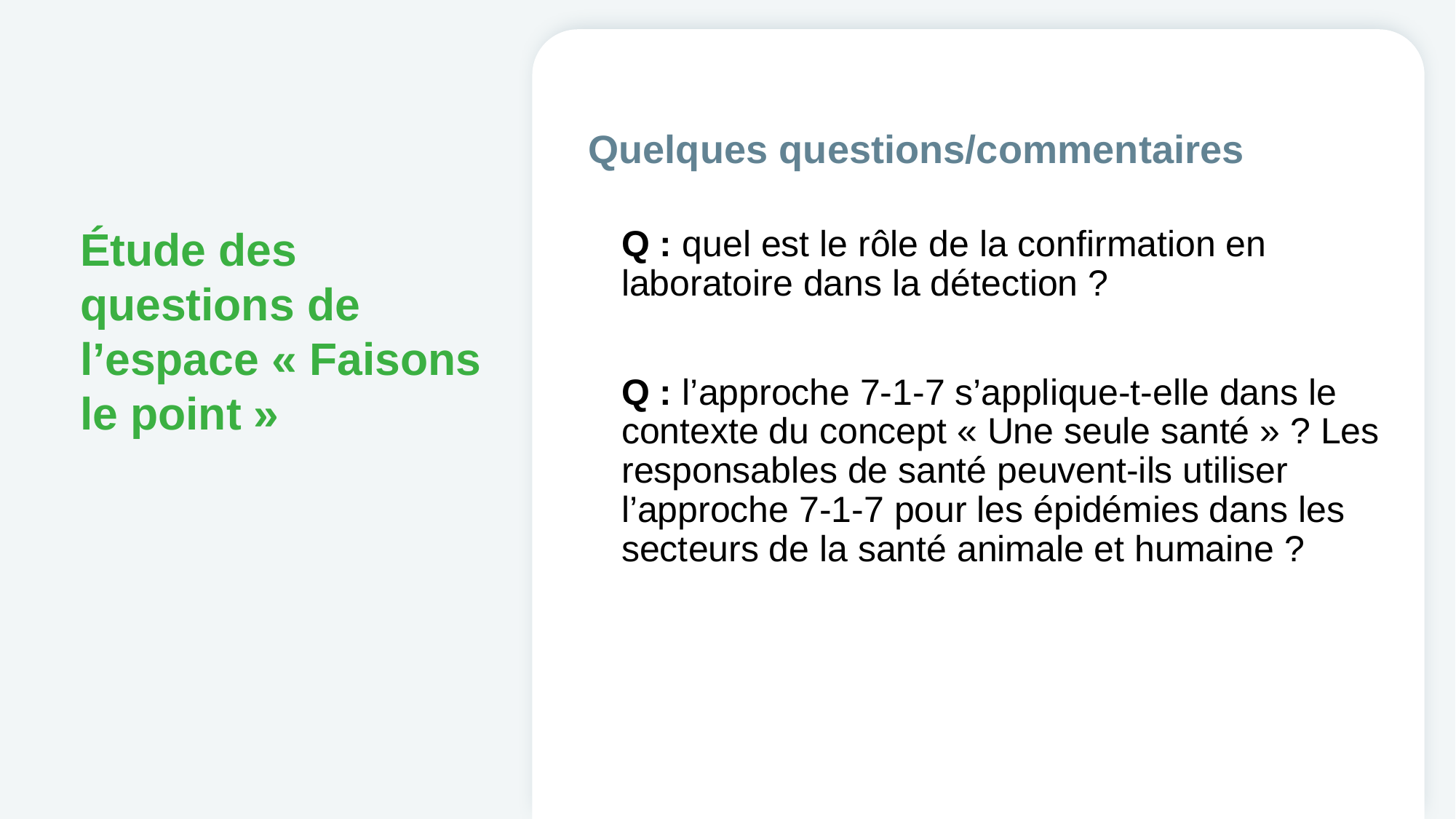

Quelques questions/commentaires
# Étude des questions de l’espace « Faisons le point »
Q : quel est le rôle de la confirmation en laboratoire dans la détection ?

Q : l’approche 7-1-7 s’applique-t-elle dans le contexte du concept « Une seule santé » ? Les responsables de santé peuvent-ils utiliser l’approche 7-1-7 pour les épidémies dans les secteurs de la santé animale et humaine ?